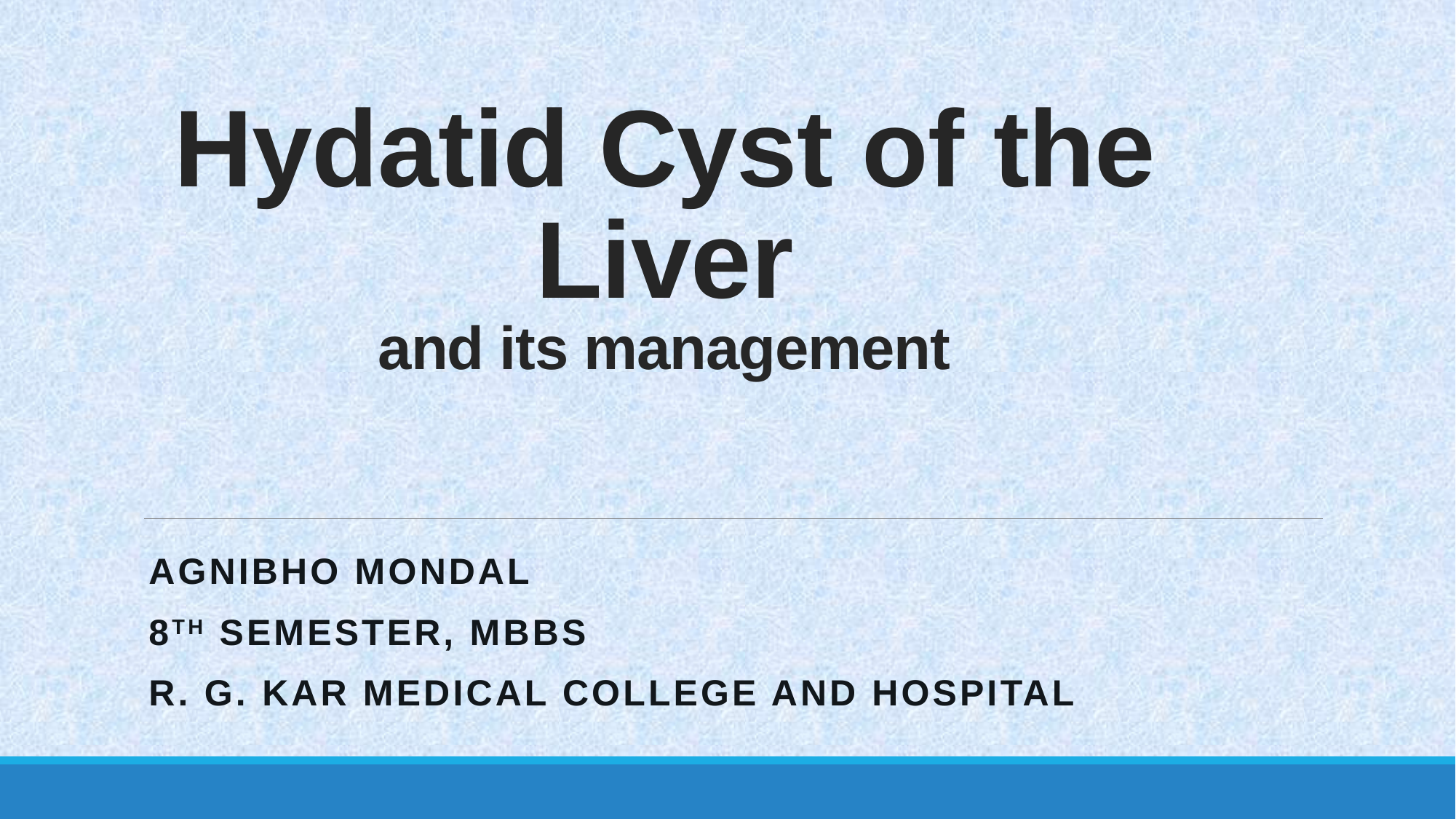

# Hydatid Cyst of the Liver and its management
Agnibho Mondal
8th semester, Mbbs
r. g. kar medical college and hospital